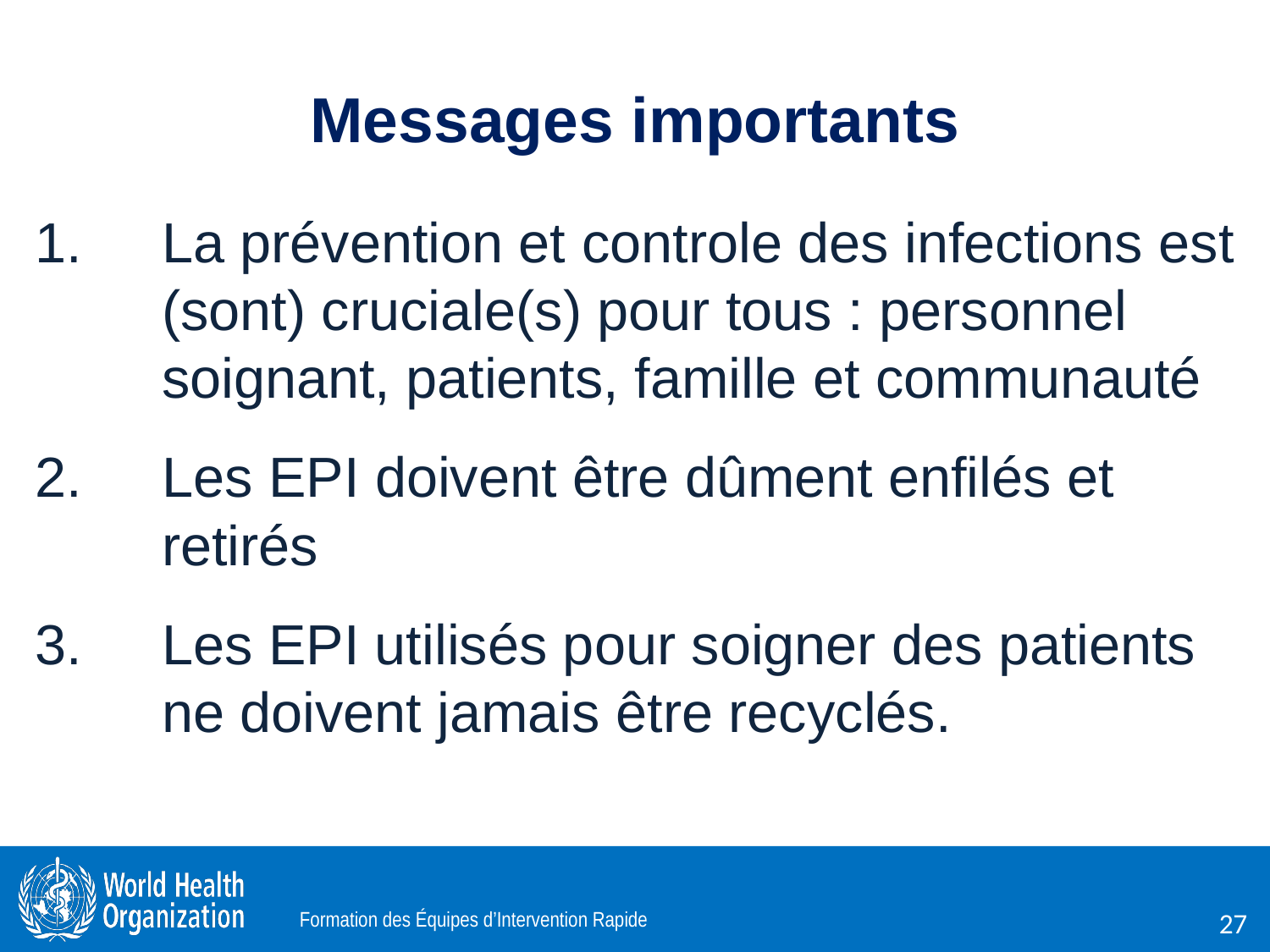

# Messages importants
La prévention et controle des infections est (sont) cruciale(s) pour tous : personnel soignant, patients, famille et communauté
Les EPI doivent être dûment enfilés et retirés
Les EPI utilisés pour soigner des patients ne doivent jamais être recyclés.